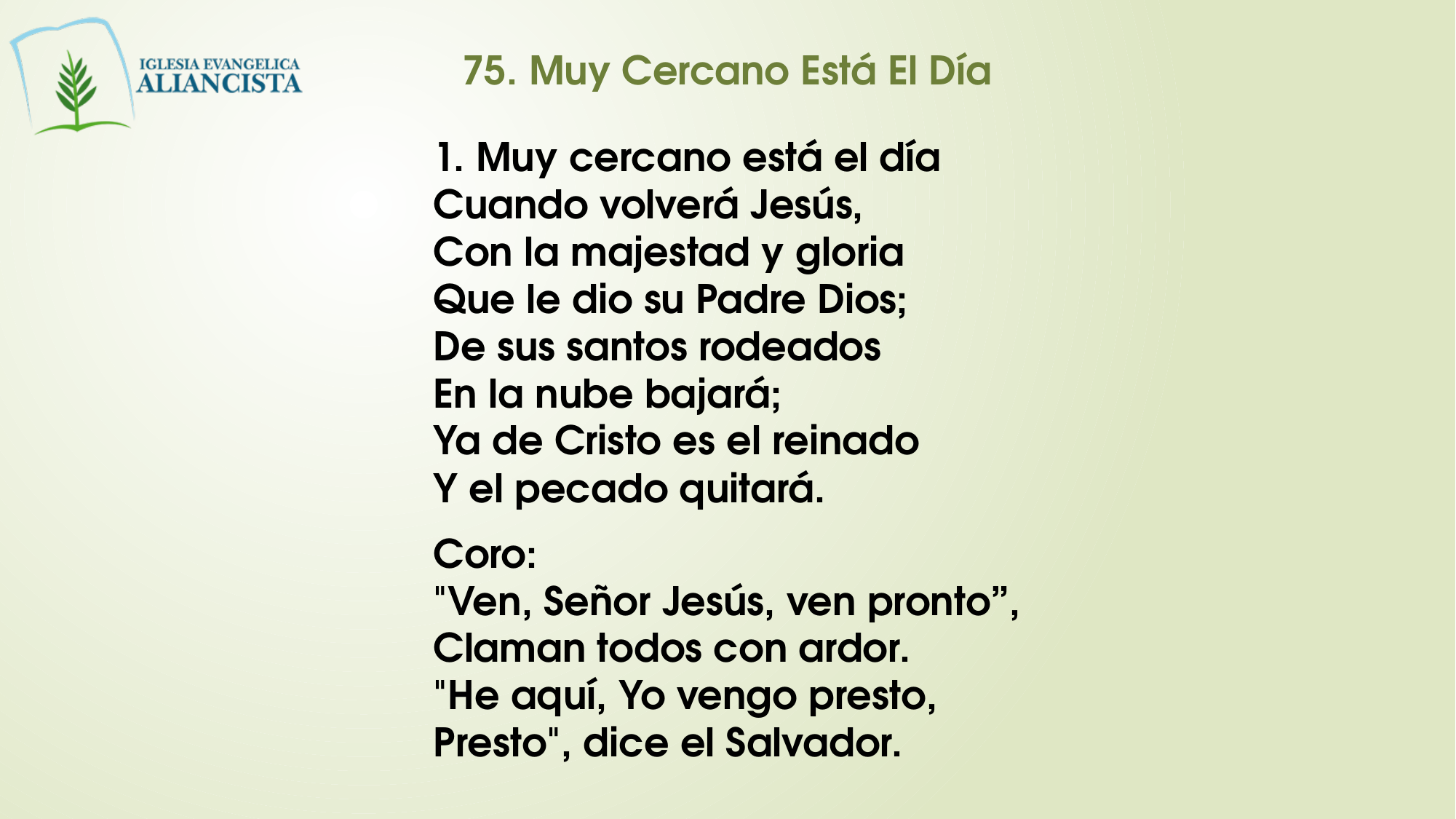

75. Muy Cercano Está El Día
1. Muy cercano está el día
Cuando volverá Jesús,
Con la majestad y gloria
Que le dio su Padre Dios;
De sus santos rodeados
En la nube bajará;
Ya de Cristo es el reinado
Y el pecado quitará.

Coro:
"Ven, Señor Jesús, ven pronto”,
Claman todos con ardor.
"He aquí, Yo vengo presto,
Presto", dice el Salvador.